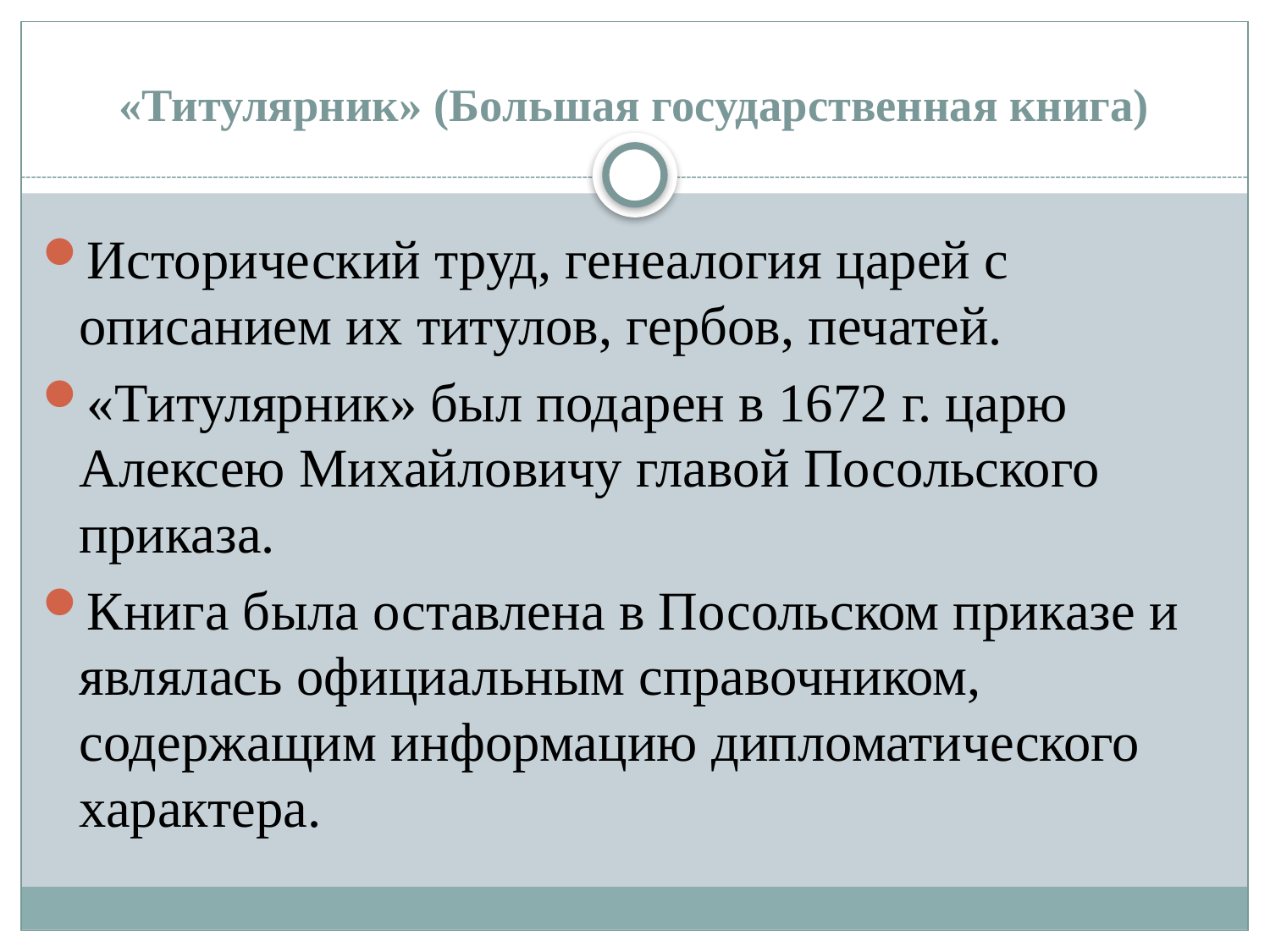

# «Титулярник» (Большая государственная книга)
Исторический труд, генеалогия царей с описанием их титулов, гербов, печатей.
«Титулярник» был подарен в 1672 г. царю Алексею Михайловичу главой Посольского приказа.
Книга была оставлена в Посольском приказе и являлась официальным справочником, содержащим информацию дипломатического характера.